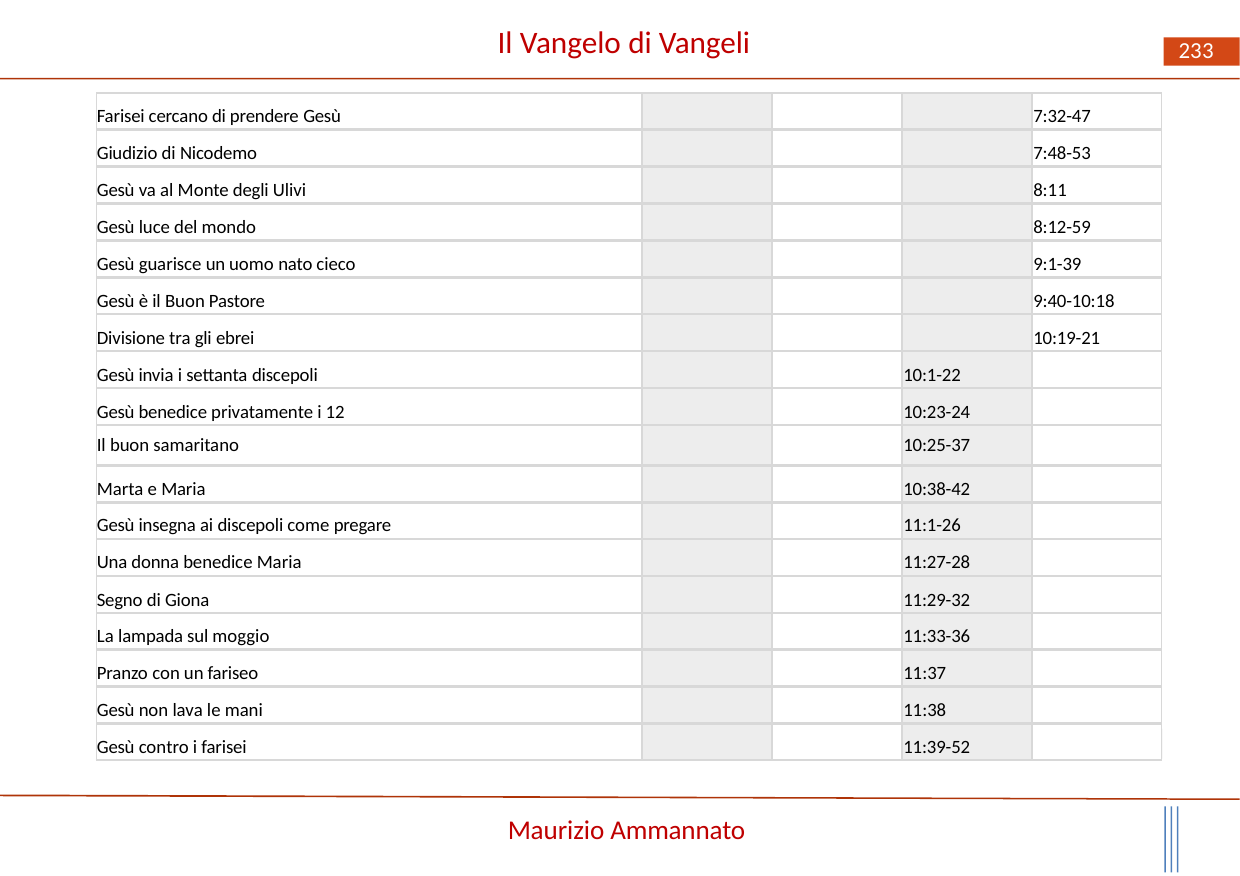

Il Vangelo di Vangeli
233

| Farisei cercano di prendere Gesù |  |  |  | 7:32-47 |
| --- | --- | --- | --- | --- |
| Giudizio di Nicodemo |  |  |  | 7:48-53 |
| Gesù va al Monte degli Ulivi |  |  |  | 8:11 |
| Gesù luce del mondo |  |  |  | 8:12-59 |
| Gesù guarisce un uomo nato cieco |  |  |  | 9:1-39 |
| Gesù è il Buon Pastore |  |  |  | 9:40-10:18 |
| Divisione tra gli ebrei |  |  |  | 10:19-21 |
| Gesù invia i settanta discepoli |  |  | 10:1-22 |  |
| Gesù benedice privatamente i 12 |  |  | 10:23-24 |  |
| Il buon samaritano |  |  | 10:25-37 |  |
| Marta e Maria |  |  | 10:38-42 |  |
| Gesù insegna ai discepoli come pregare |  |  | 11:1-26 |  |
| Una donna benedice Maria |  |  | 11:27-28 |  |
| Segno di Giona |  |  | 11:29-32 |  |
| La lampada sul moggio |  |  | 11:33-36 |  |
| Pranzo con un fariseo |  |  | 11:37 |  |
| Gesù non lava le mani |  |  | 11:38 |  |
| Gesù contro i farisei |  |  | 11:39-52 |  |

Maurizio Ammannato